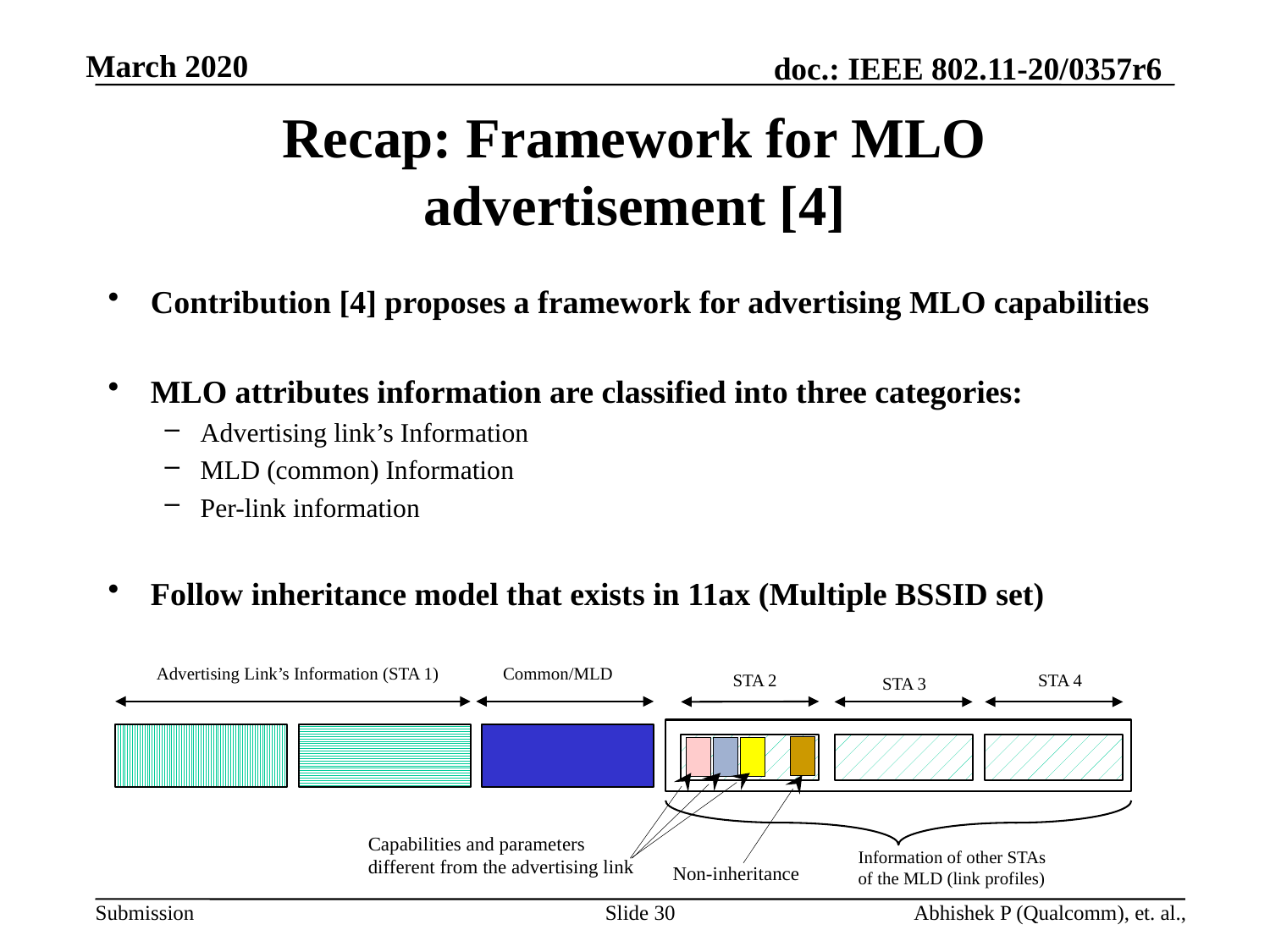

# Recap: Framework for MLO advertisement [4]
Contribution [4] proposes a framework for advertising MLO capabilities

MLO attributes information are classified into three categories:
Advertising link’s Information
MLD (common) Information
Per-link information

Follow inheritance model that exists in 11ax (Multiple BSSID set)

Advertising Link’s Information (STA 1)
Common/MLD
STA 2
STA 4
STA 3

Capabilities and parameters different from the advertising link
Information of other STAs of the MLD (link profiles)
Non-inheritance
Slide 30
Abhishek P (Qualcomm), et. al.,